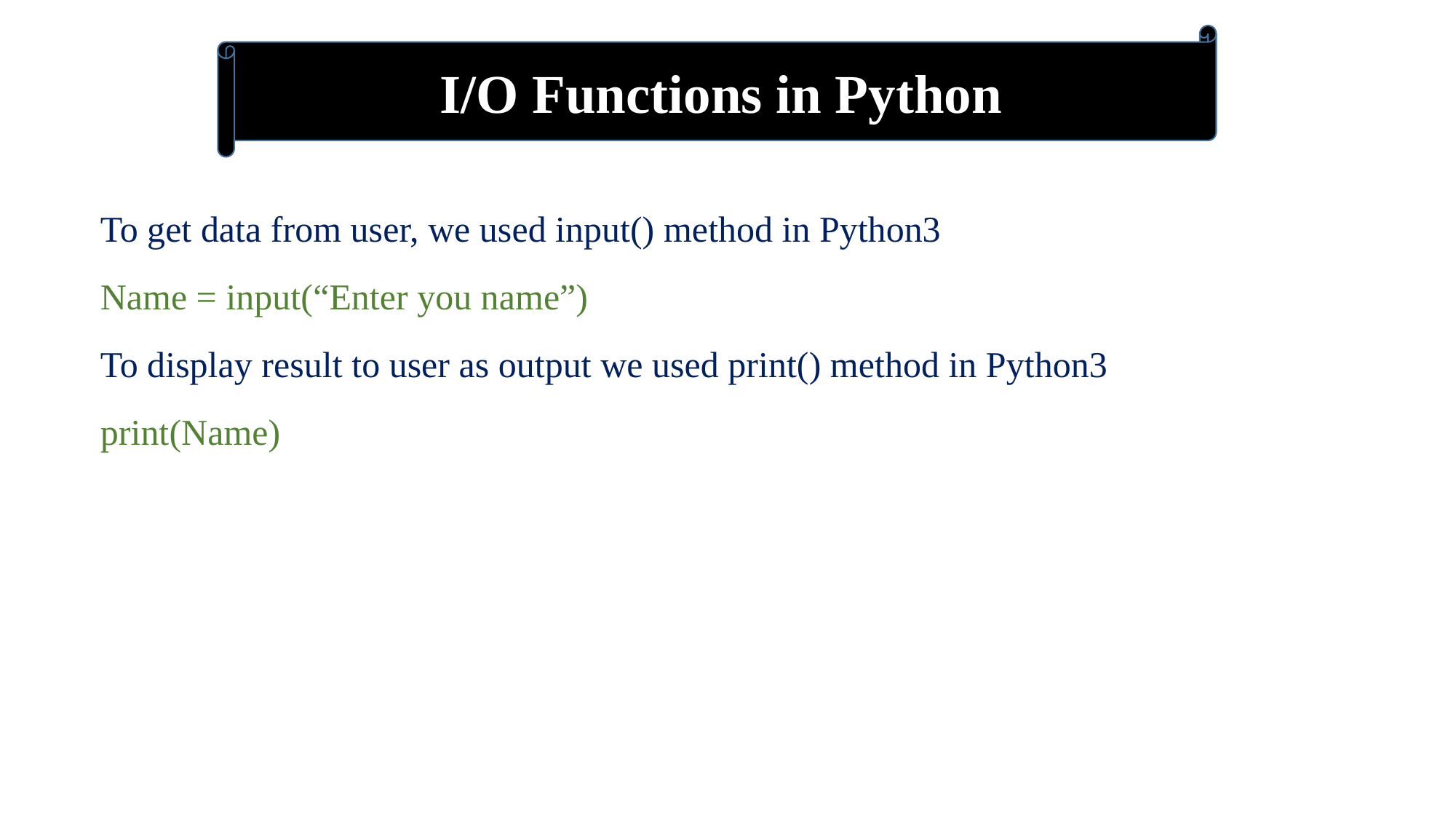

I/O Functions in Python
To get data from user, we used input() method in Python3
Name = input(“Enter you name”)
To display result to user as output we used print() method in Python3
print(Name)